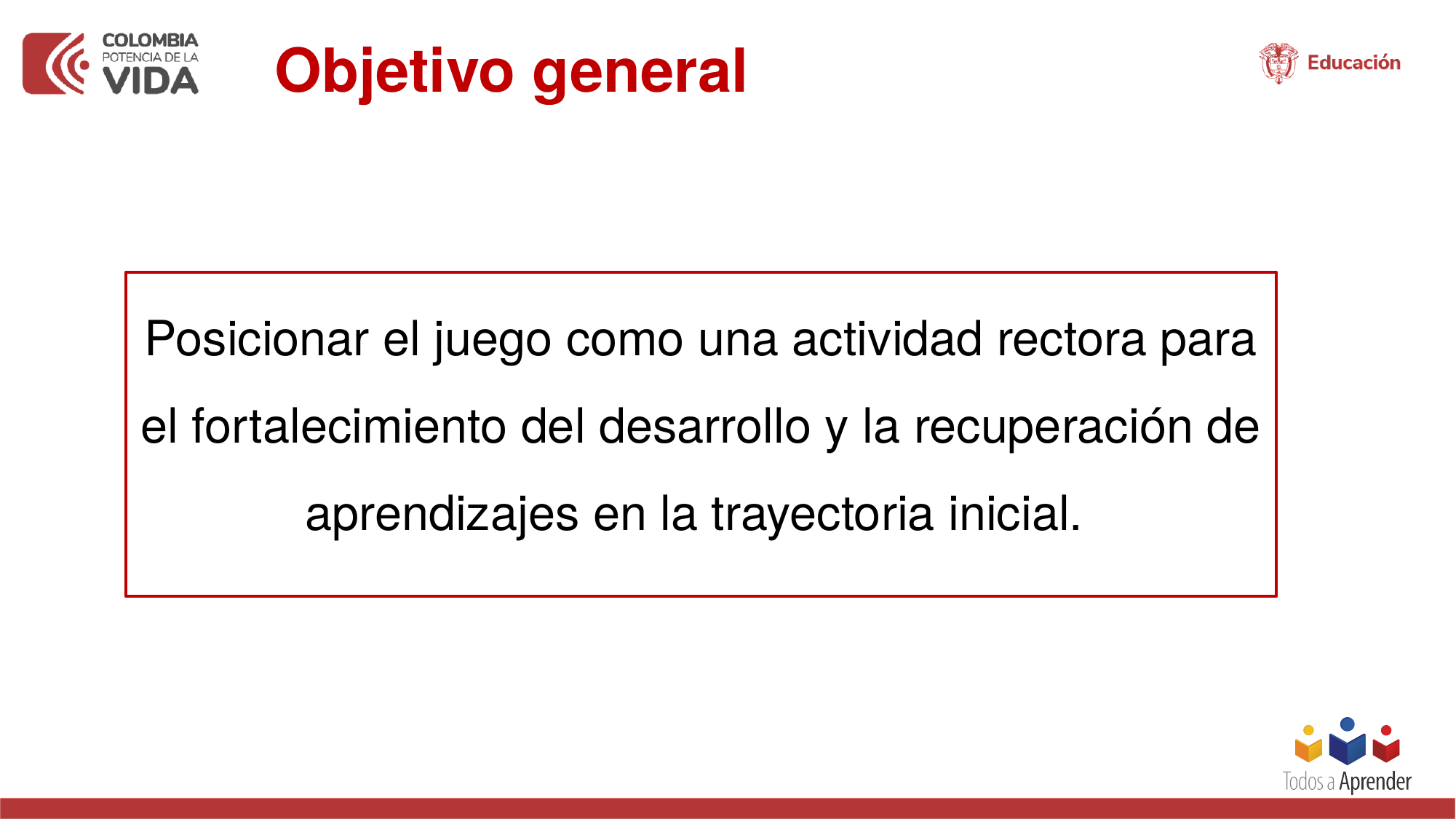

# Objetivo general
Posicionar el juego como una actividad rectora para el fortalecimiento del desarrollo y la recuperación de aprendizajes en la trayectoria inicial.

www.mineducacion.gov.co